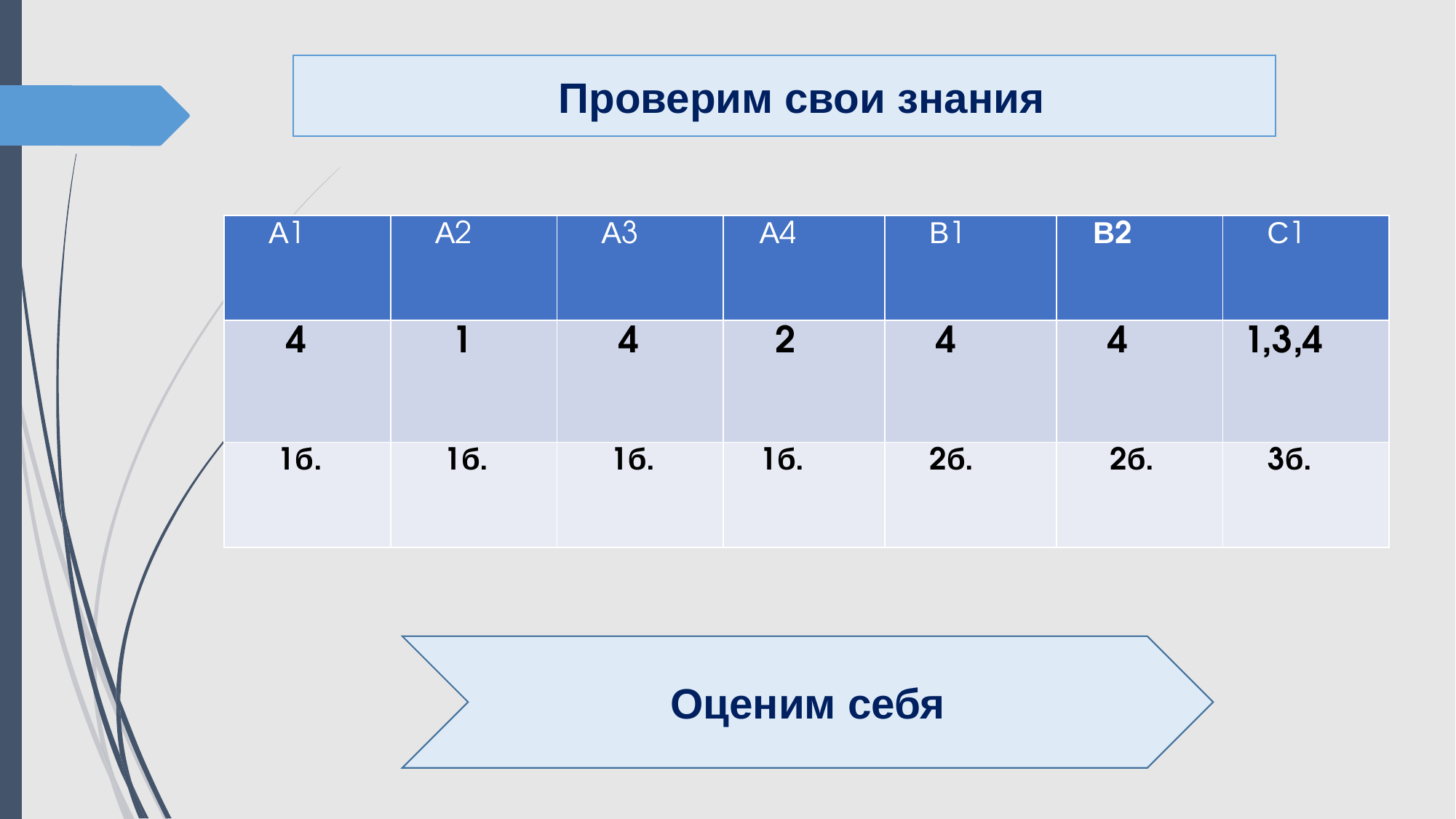

Проверим свои знания
| А1 | А2 | А3 | А4 | В1 | В2 | С1 |
| --- | --- | --- | --- | --- | --- | --- |
| 4 | 1 | 4 | 2 | 4 | 4 | 1,3,4 |
| 1б. | 1б. | 1б. | 1б. | 2б. | 2б. | 3б. |
Оценим себя